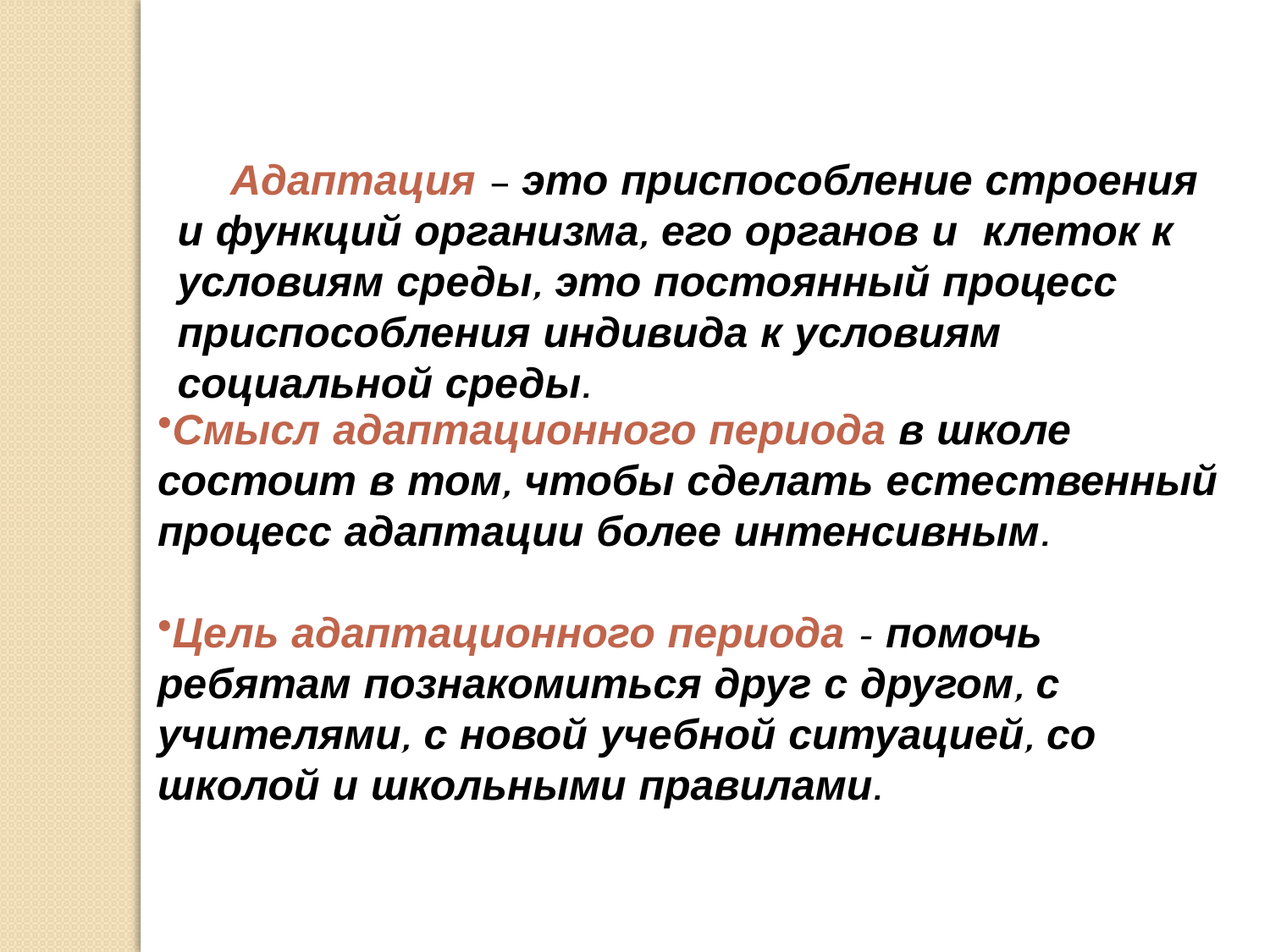

Адаптация – это приспособление строения и функций организма, его органов и  клеток к условиям среды, это постоянный процесс приспособления индивида к условиям социальной среды.

Смысл адаптационного периода в школе состоит в том, чтобы сделать естественный процесс адаптации более интенсивным.

Цель адаптационного периода - помочь ребятам познакомиться друг с другом, с учителями, с новой учебной ситуацией, со школой и школьными правилами.